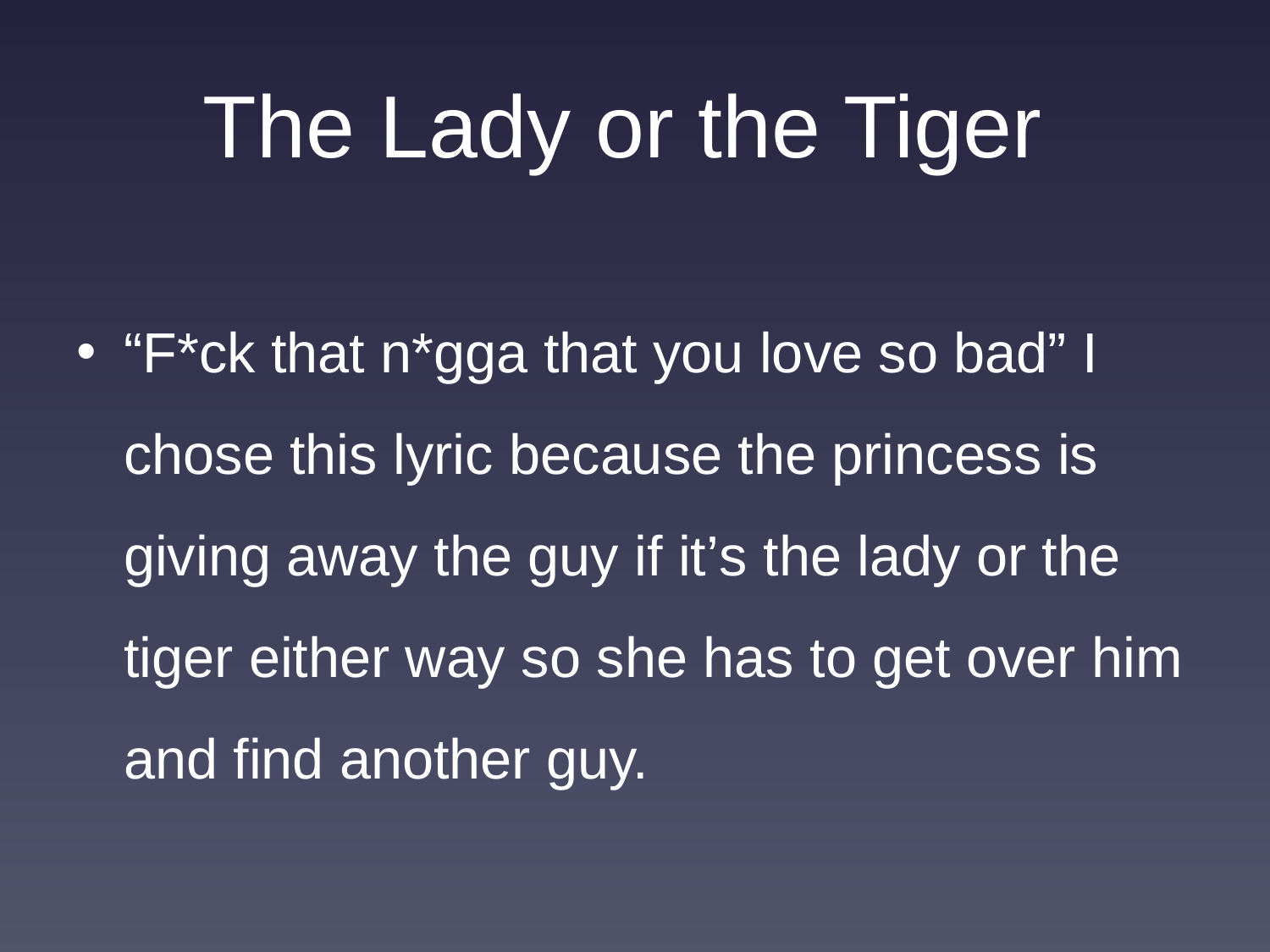

# The Lady or the Tiger
“F*ck that n*gga that you love so bad” I chose this lyric because the princess is giving away the guy if it’s the lady or the tiger either way so she has to get over him and find another guy.